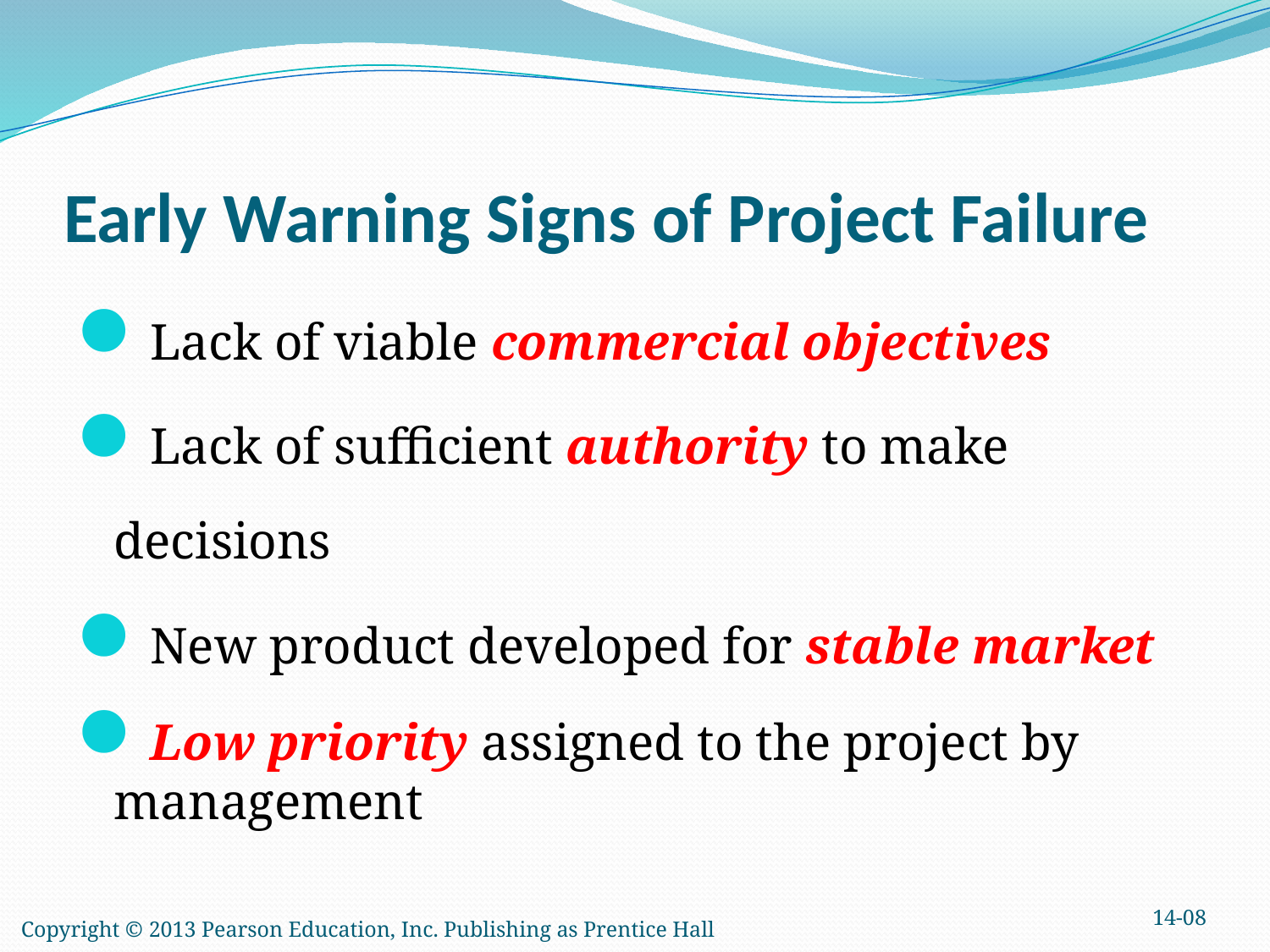

# Early Warning Signs of Project Failure
Lack of viable commercial objectives
Lack of sufficient authority to make decisions
New product developed for stable market

Low priority assigned to the project by management
14-08